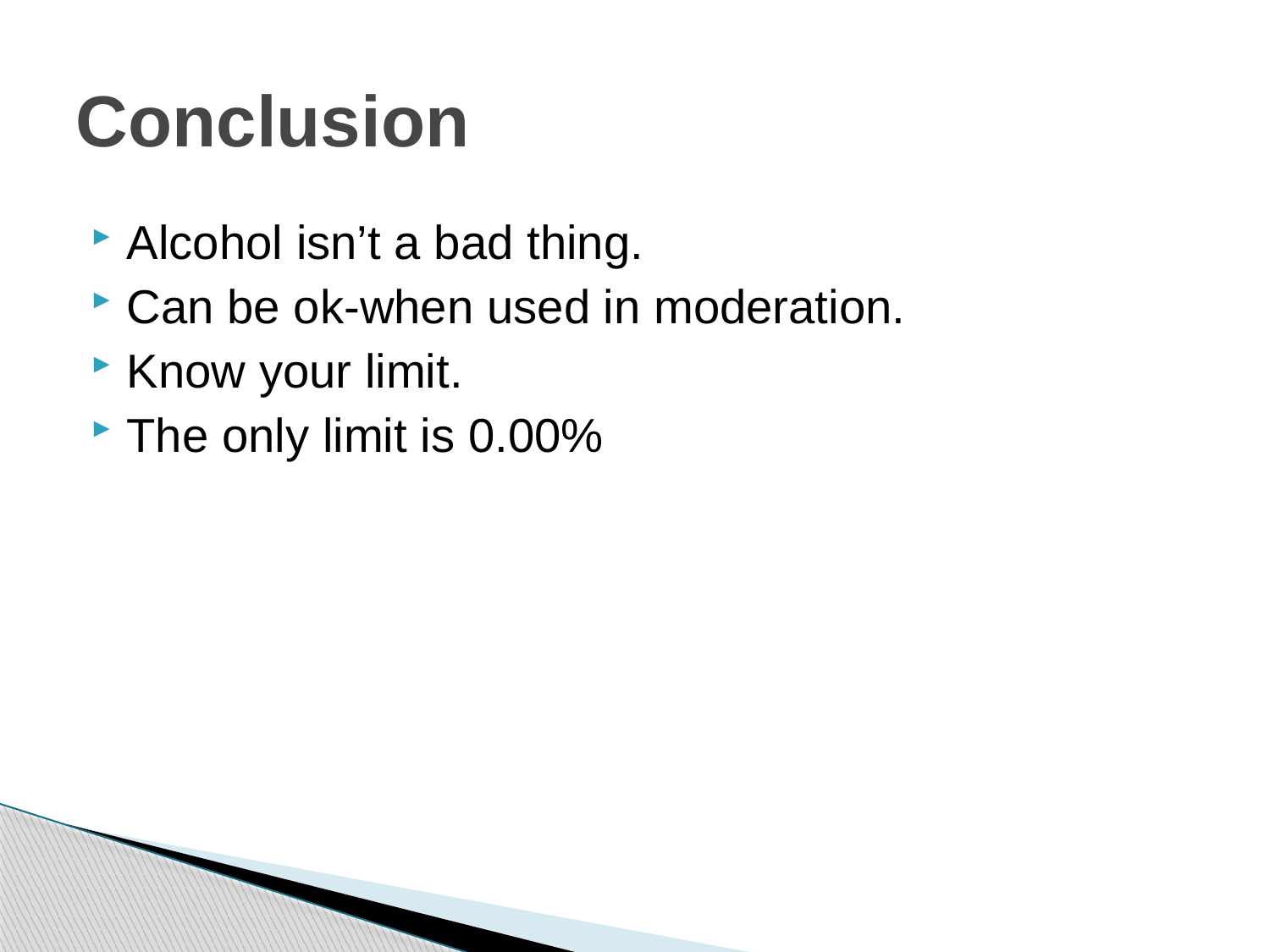

# Conclusion
Alcohol isn’t a bad thing.
Can be ok-when used in moderation.
Know your limit.
The only limit is 0.00%